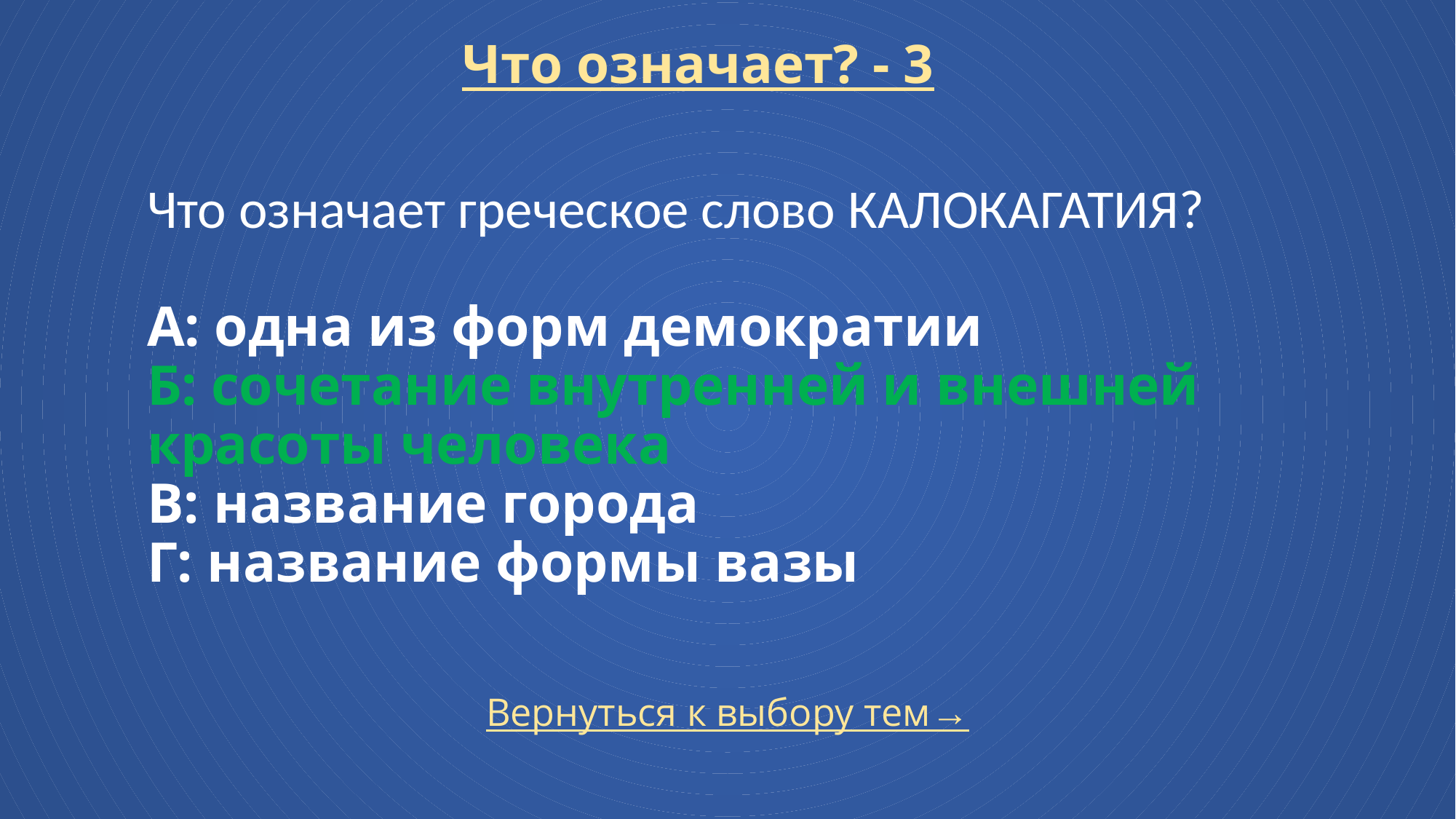

Что означает? - 3
# Что означает греческое слово КАЛОКАГАТИЯ? А: одна из форм демократии Б: сочетание внутренней и внешней красоты человека В: название города Г: название формы вазы
Вернуться к выбору тем→